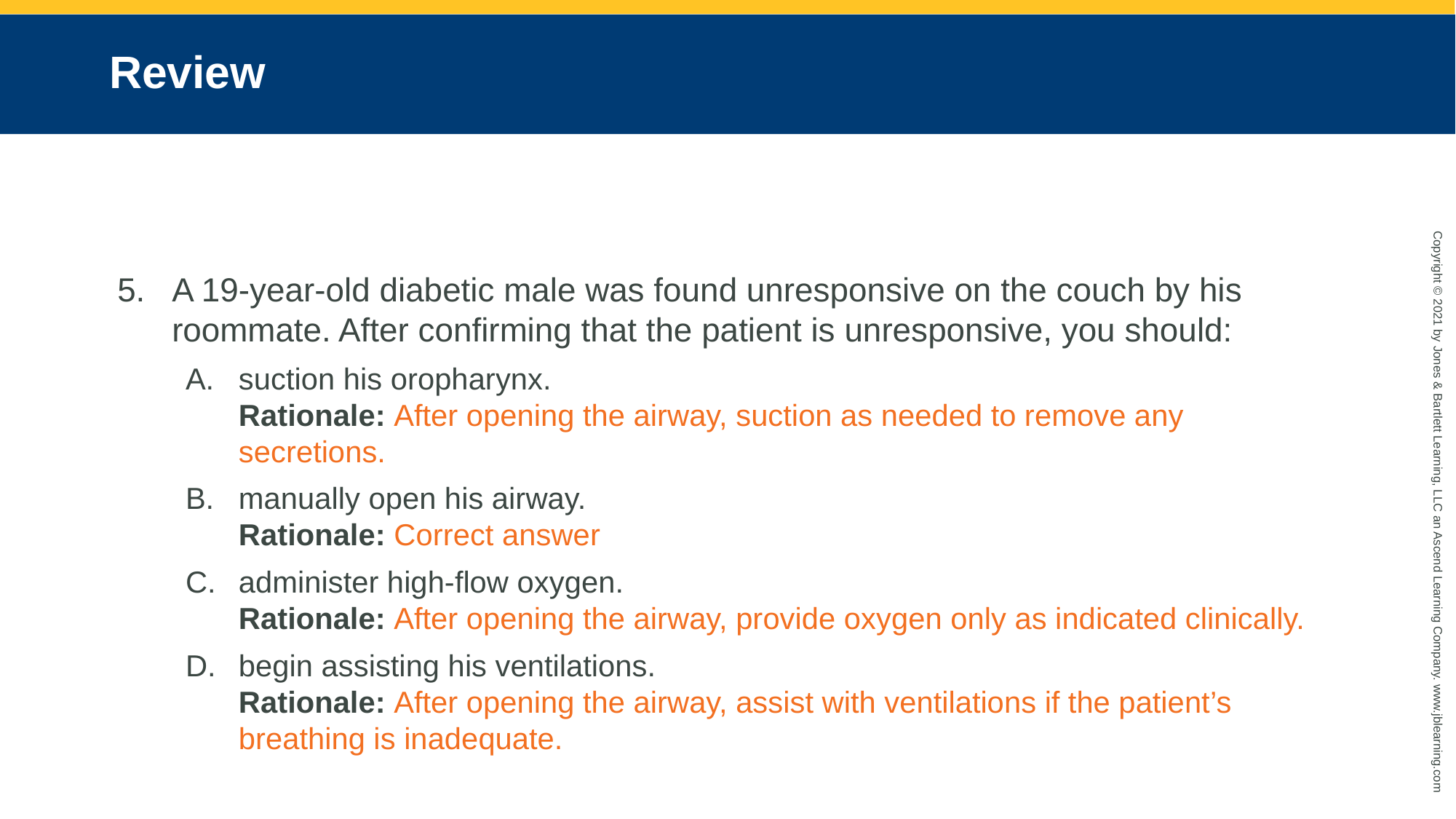

# Review
A 19-year-old diabetic male was found unresponsive on the couch by his roommate. After confirming that the patient is unresponsive, you should:
suction his oropharynx.
Rationale: After opening the airway, suction as needed to remove any secretions.
manually open his airway.
Rationale: Correct answer
administer high-flow oxygen.
Rationale: After opening the airway, provide oxygen only as indicated clinically.
begin assisting his ventilations.
Rationale: After opening the airway, assist with ventilations if the patient’s breathing is inadequate.